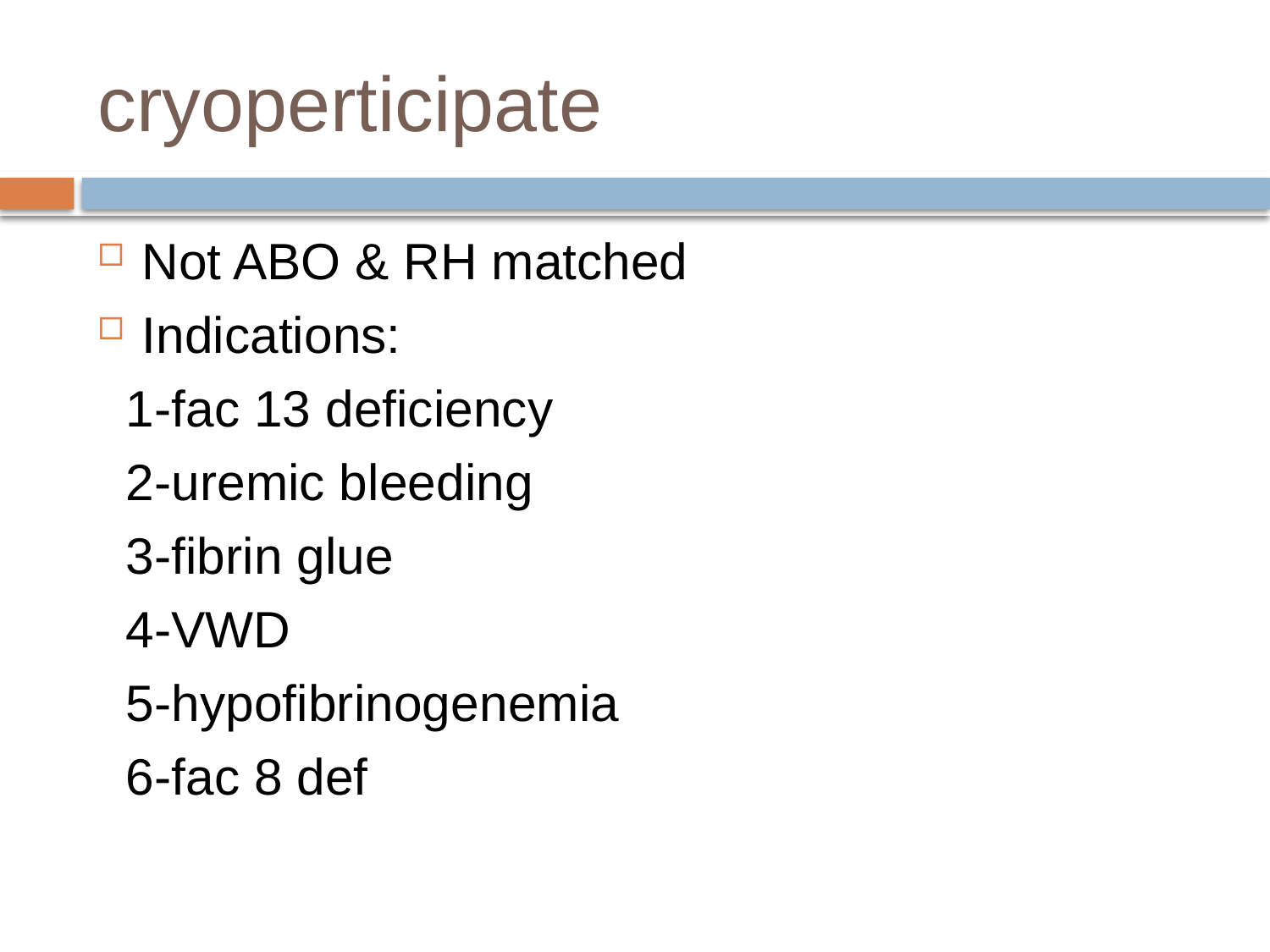

# cryoperticipate
Not ABO & RH matched
Indications:
  1-fac 13 deficiency
  2-uremic bleeding
  3-fibrin glue
  4-VWD
  5-hypofibrinogenemia
  6-fac 8 def